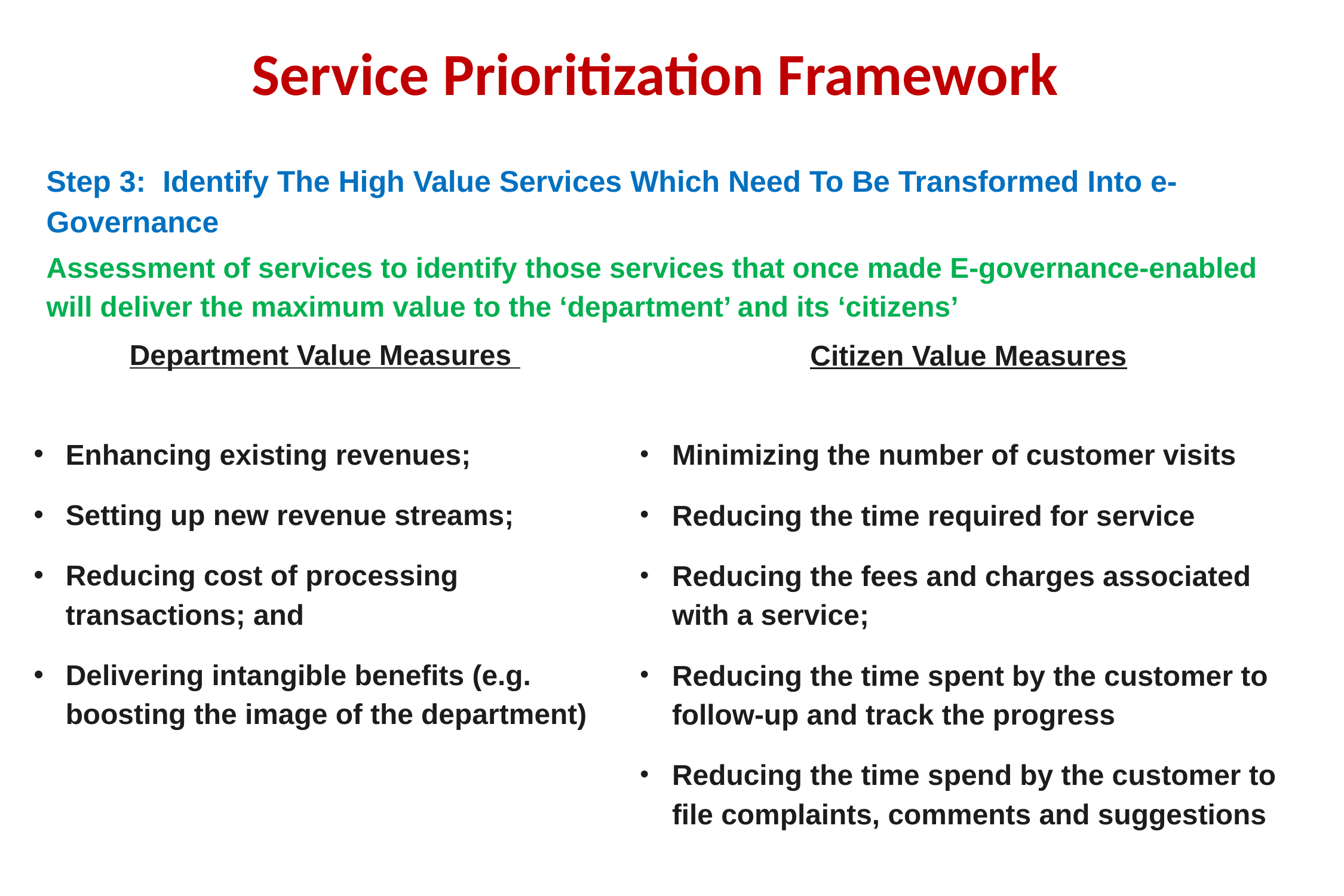

# Service Prioritization Framework
Step 3:  Identify The High Value Services Which Need To Be Transformed Into e-Governance
Assessment of services to identify those services that once made E-governance-enabled will deliver the maximum value to the ‘department’ and its ‘citizens’

Citizen Value Measures

Minimizing the number of customer visits
Reducing the time required for service
Reducing the fees and charges associated with a service;
Reducing the time spent by the customer to follow-up and track the progress
Reducing the time spend by the customer to file complaints, comments and suggestions
Department Value Measures

Enhancing existing revenues;
Setting up new revenue streams;
Reducing cost of processing transactions; and
Delivering intangible benefits (e.g. boosting the image of the department)